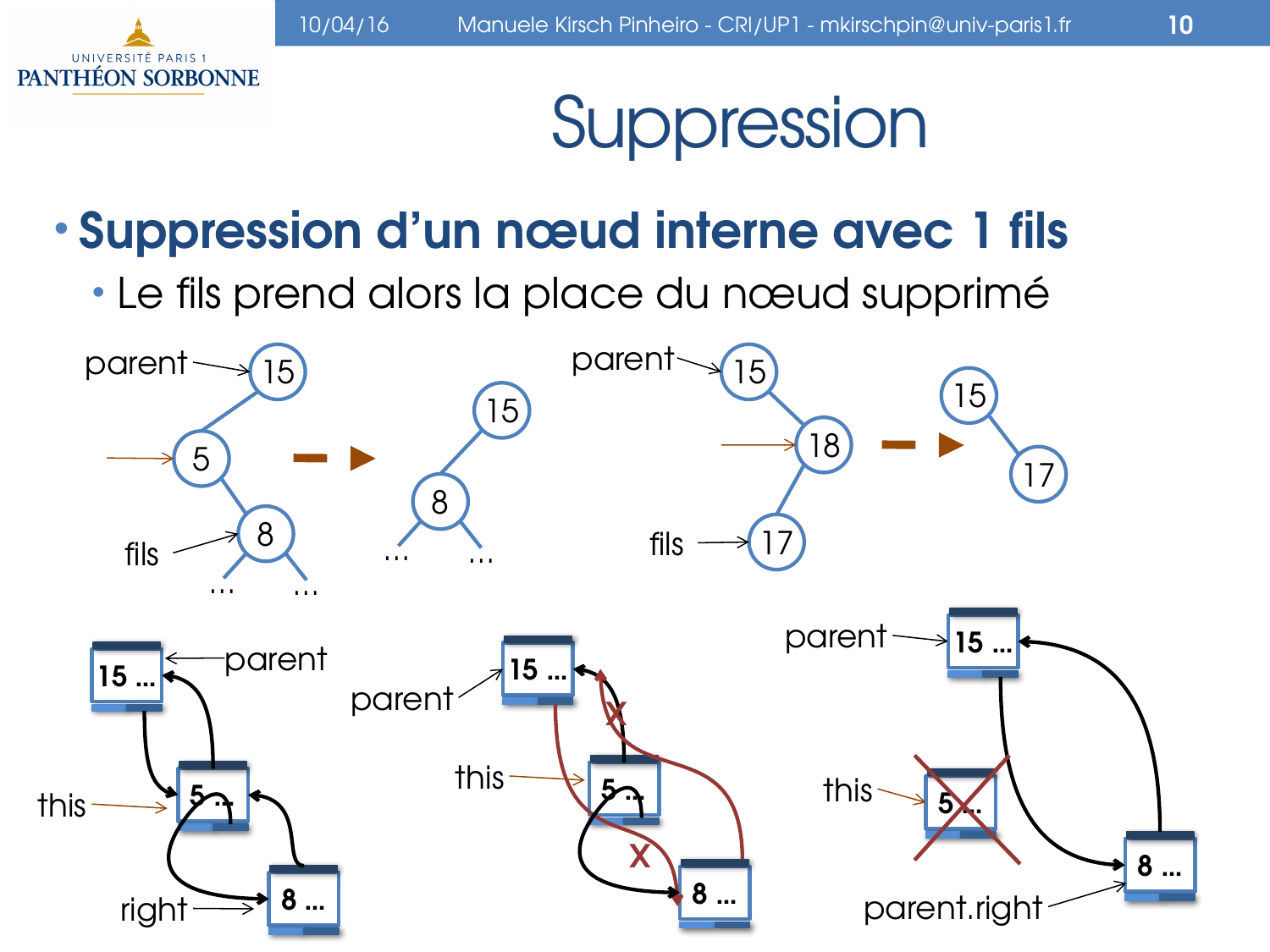

10/04/16
Manuele Kirsch Pinheiro - CRI/UP1 - mkirschpin@univ-paris1.fr
10
# Suppression
Suppression d’un nœud interne avec 1 fils
Le fils prend alors la place du nœud supprimé

parent
15
18
17
fils
parent
15
15
15
5
17
8
…
…
8
fils
…
…

15 …

parent
parent

15 …

15 …

parent
X
this

5 …

5 …

this

5 …

this
X

8 …

8 …

8 …

parent.right
right